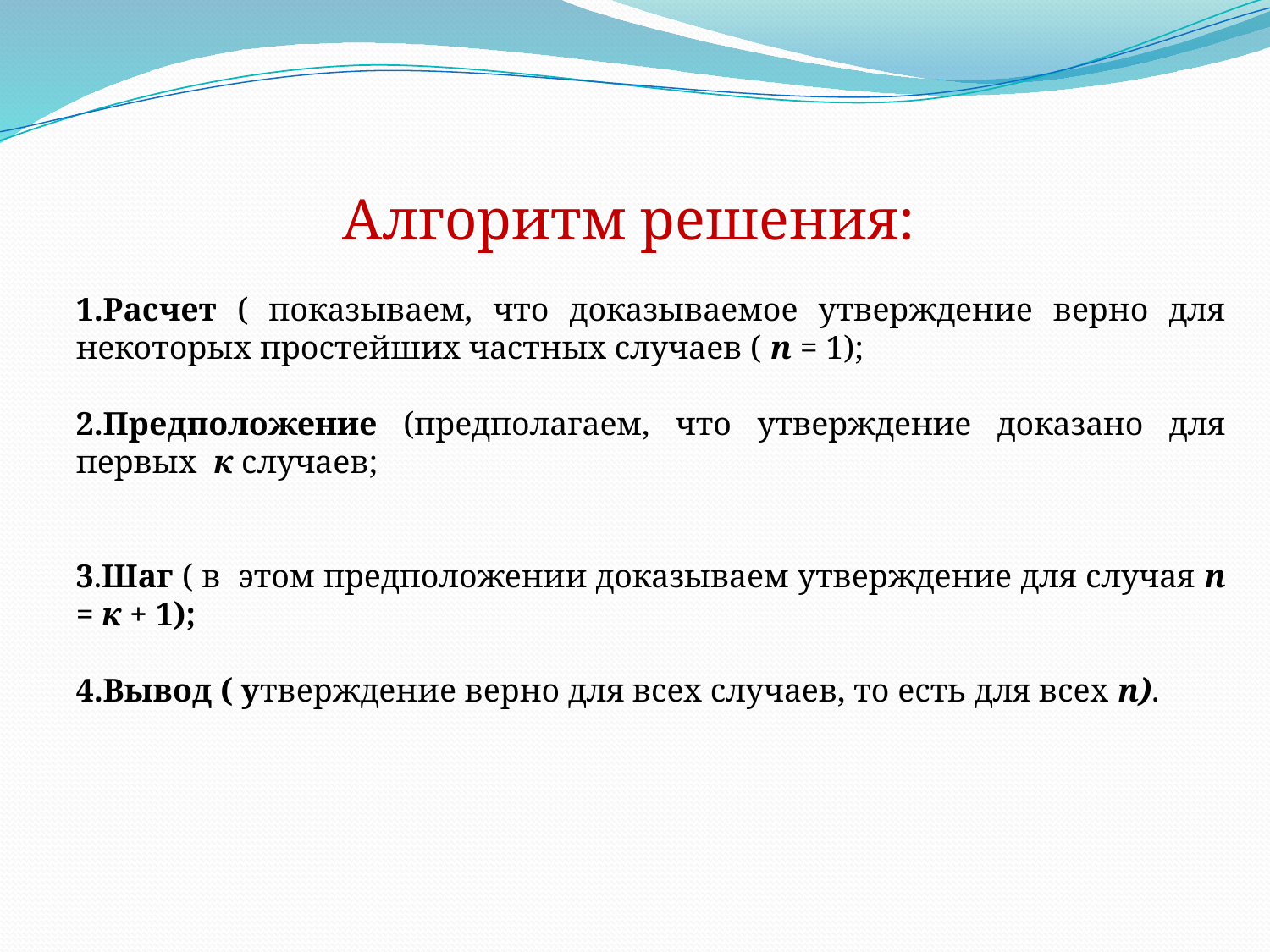

Алгоритм решения:

1.Расчет ( показываем, что доказываемое утверждение верно для некоторых простейших частных случаев ( п = 1);

2.Предположение (предполагаем, что утверждение доказано для первых  к случаев;

3.Шаг ( в  этом предположении доказываем утверждение для случая п = к + 1);

4.Вывод ( утверждение верно для всех случаев, то есть для всех п).